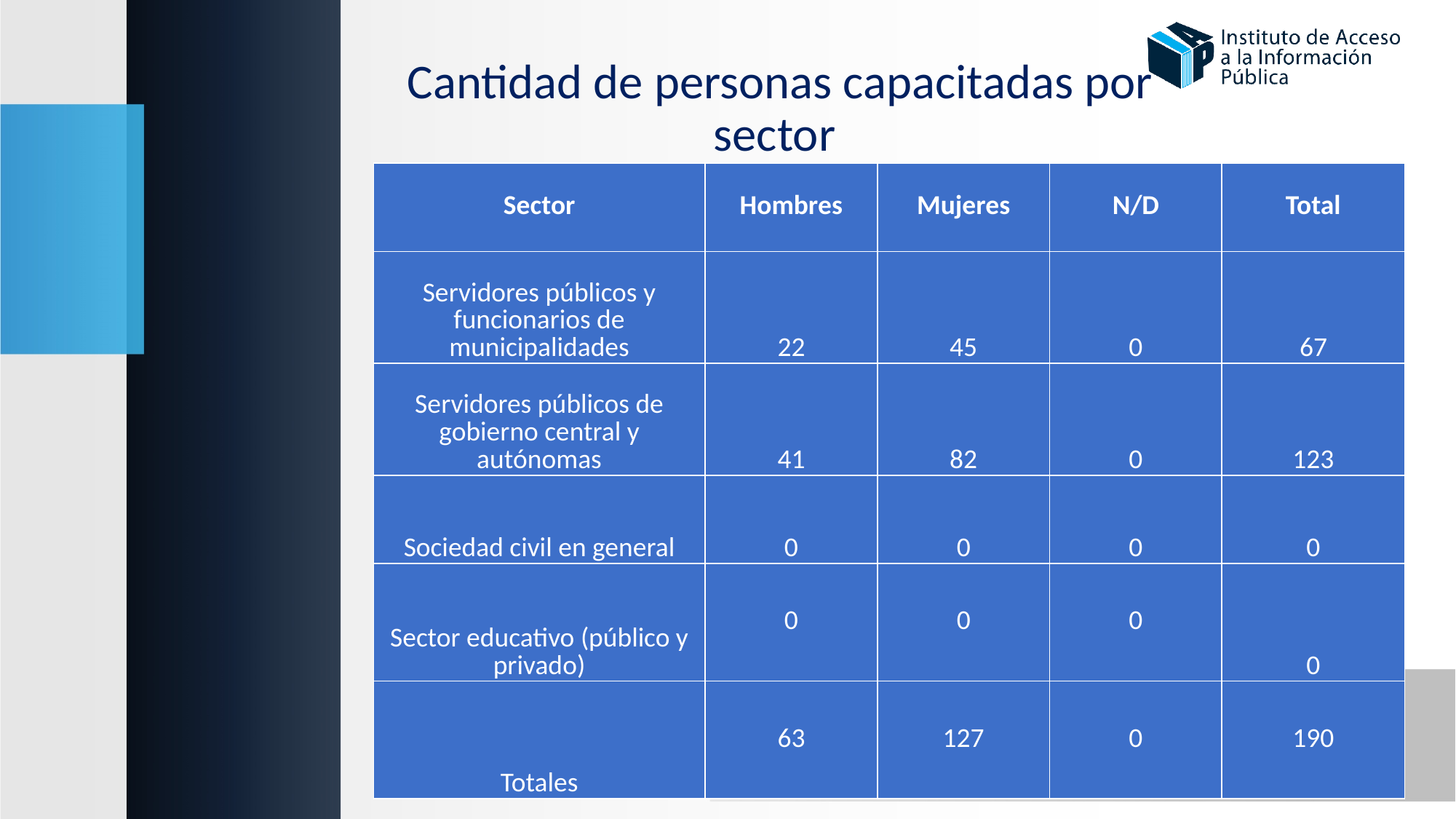

# Cantidad de personas capacitadas por sector
| Sector | Hombres | Mujeres | N/D | Total |
| --- | --- | --- | --- | --- |
| Servidores públicos y funcionarios de municipalidades | 22 | 45 | 0 | 67 |
| Servidores públicos de gobierno central y autónomas | 41 | 82 | 0 | 123 |
| Sociedad civil en general | 0 | 0 | 0 | 0 |
| Sector educativo (público y privado) | 0 | 0 | 0 | 0 |
| Totales | 63 | 127 | 0 | 190 |